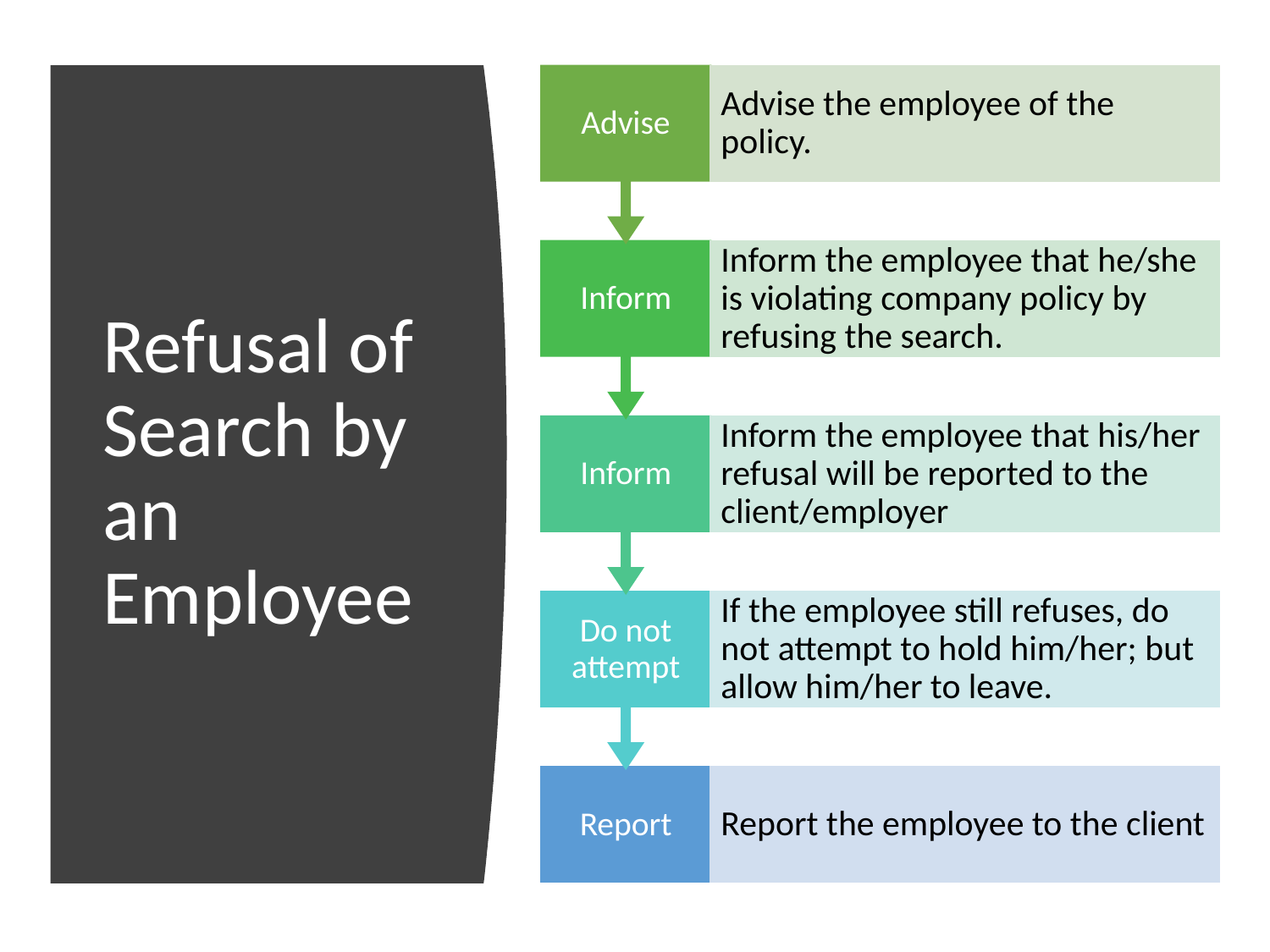

Advise
Advise the employee of the policy.
# Refusal of Search by an Employee
Inform
Inform the employee that he/she is violating company policy by refusing the search.
Inform
Inform the employee that his/her refusal will be reported to the client/employer
Do not attempt
If the employee still refuses, do not attempt to hold him/her; but allow him/her to leave.
Report
Report the employee to the client